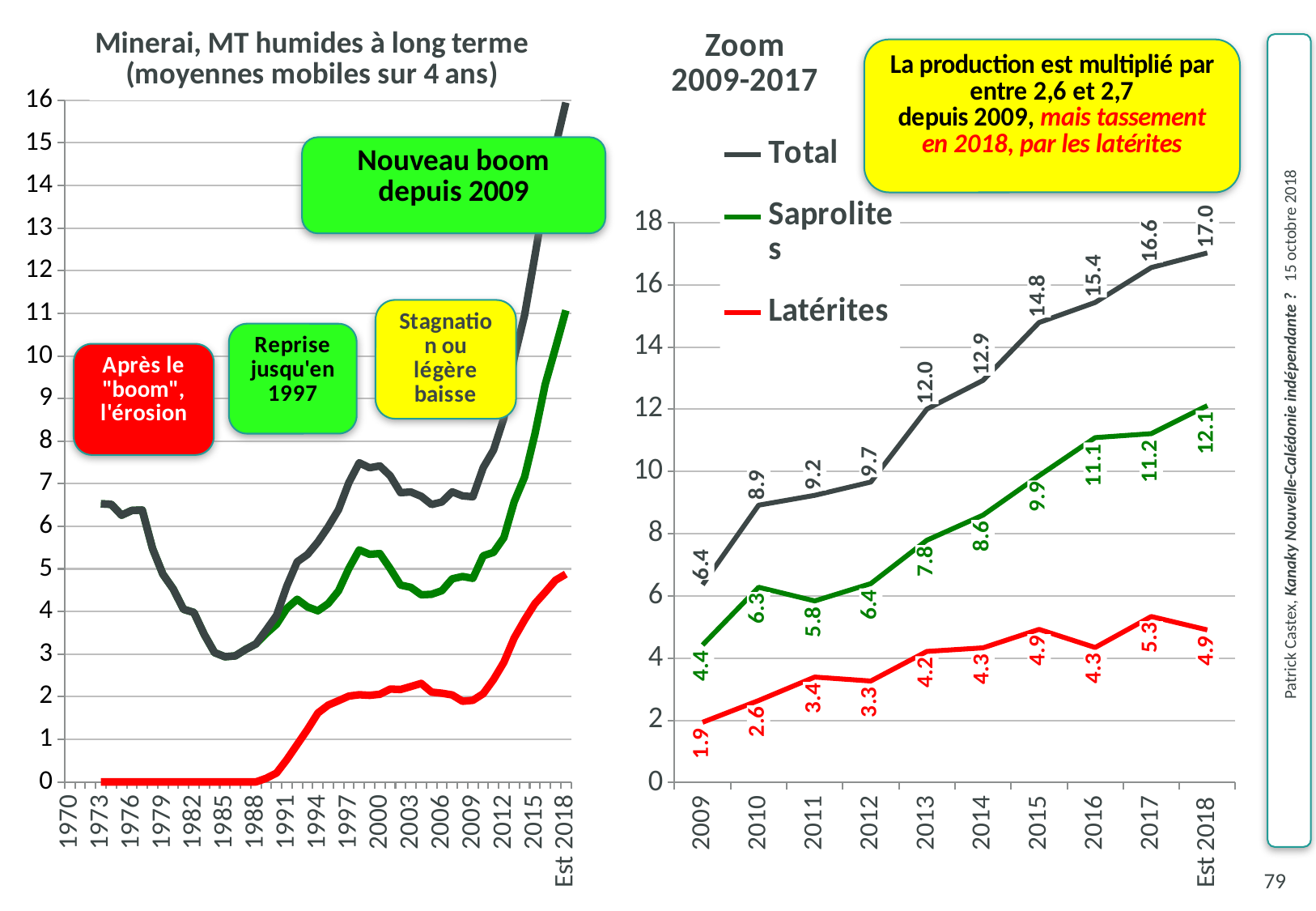

### Chart: Minerai, MT humides à long terme
(moyennes mobiles sur 4 ans)

| Category | Saprolites | Latérites  | Total |
|---|---|---|---|
| 1970 | 7.021 | 0.0 | 7.021 |
| 1971 | 7.721999999999999 | 0.0 | 7.721999999999999 |
| 1972 | 5.512 | 0.0 | 5.512 |
| 1973 | 5.858 | 0.0 | 5.858 |
| 1974 | 6.968 | 0.0 | 6.968 |
| 1975 | 6.703 | 0.0 | 6.703 |
| 1976 | 5.958 | 0.0 | 5.958 |
| 1977 | 5.891999999999999 | 0.0 | 5.891999999999999 |
| 1978 | 3.349 | 0.0 | 3.349 |
| 1979 | 4.3 | 0.0 | 4.3 |
| 1980 | 4.575 | 0.0 | 4.575 |
| 1981 | 3.984 | 0.0 | 3.984 |
| 1982 | 3.05 | 0.0 | 3.05 |
| 1983 | 2.237 | 0.0 | 2.237 |
| 1984 | 2.866 | 0.0 | 2.866 |
| 1985 | 3.6 | 0.0 | 3.6 |
| 1986 | 3.125 | 0.0 | 3.125 |
| 1987 | 2.842 | 0.0 | 2.842 |
| 1988 | 3.385 | 0.0 | 3.385 |
| 1989 | 4.582 | 0.337 | 4.919 |
| 1990 | 3.989 | 0.497 | 4.486 |
| 1991 | 4.345 | 1.264 | 5.609 |
| 1992 | 4.235 | 1.416 | 5.651 |
| 1993 | 3.857 | 1.753 | 5.609999999999998 |
| 1994 | 3.628 | 2.033 | 5.660999999999991 |
| 1995 | 5.021999999999998 | 2.006 | 7.028 |
| 1996 | 5.43 | 1.836 | 7.265 |
| 1997 | 5.963 | 2.182 | 8.145 |
| 1998 | 5.367999999999993 | 2.158 | 7.526 |
| 1999 | 4.609999999999998 | 1.951 | 6.561 |
| 2000 | 5.498478000000001 | 1.938438 | 7.436916000000001 |
| 2001 | 4.547117999999993 | 2.668358999999999 | 7.215476999999995 |
| 2002 | 3.825181 | 2.116858099999996 | 5.9420391 |
| 2003 | 4.3956874 | 2.2296567 | 6.625344099999993 |
| 2004 | 4.79905844 | 2.23424088 | 7.03329932 |
| 2005 | 4.59533879 | 1.84952855 | 6.444867340000001 |
| 2006 | 4.164189339999984 | 2.015240799999999 | 6.179430139999996 |
| 2007 | 5.507809559999991 | 2.06730805 | 7.575117609999992 |
| 2008 | 5.017574769999987 | 1.64108442 | 6.65865919 |
| 2009 | 4.42121219 | 1.93796119 | 6.35917338 |
| 2010 | 6.277514569999983 | 2.63727962 | 8.91479419 |
| 2011 | 5.8382168 | 3.392809409999993 | 9.23102621 |
| 2012 | 6.394620769837239 | 3.26411158 | 9.65873234983725 |
| 2013 | 7.787882846704535 | 4.215683622727274 | 12.00356646943181 |
| 2014 | 8.594428295839027 | 4.33144396090909 | 12.92587225674812 |
| 2015 | 9.862393705403 | 4.92346748181819 | 14.78586118722117 |
| 2016 | 11.08700237467497 | 4.342326845 | 15.42932921967497 |
| 2017 | 11.21511550385061 | 5.337376175454545 | 16.55249167930515 |
| Est 2018 | 12.11513688505827 | 4.906714913804027 | 17.0218517988623 |

### Chart: Zoom
2009-2017

| Category | Total | Saprolites | Latérites  |
|---|---|---|---|
| 2009 | 6.35917338 | 4.42121219 | 1.93796119 |
| 2010 | 8.91479419 | 6.277514569999983 | 2.63727962 |
| 2011 | 9.23102621 | 5.8382168 | 3.392809409999993 |
| 2012 | 9.65873234983725 | 6.394620769837239 | 3.26411158 |
| 2013 | 12.00356646943181 | 7.787882846704535 | 4.215683622727274 |
| 2014 | 12.92587225674812 | 8.594428295839027 | 4.33144396090909 |
| 2015 | 14.78586118722117 | 9.862393705403 | 4.92346748181819 |
| 2016 | 15.42932921967497 | 11.08700237467497 | 4.342326845 |
| 2017 | 16.55249167930515 | 11.21511550385061 | 5.337376175454545 |
| Est 2018 | 17.0218517988623 | 12.11513688505827 | 4.906714913804027 |